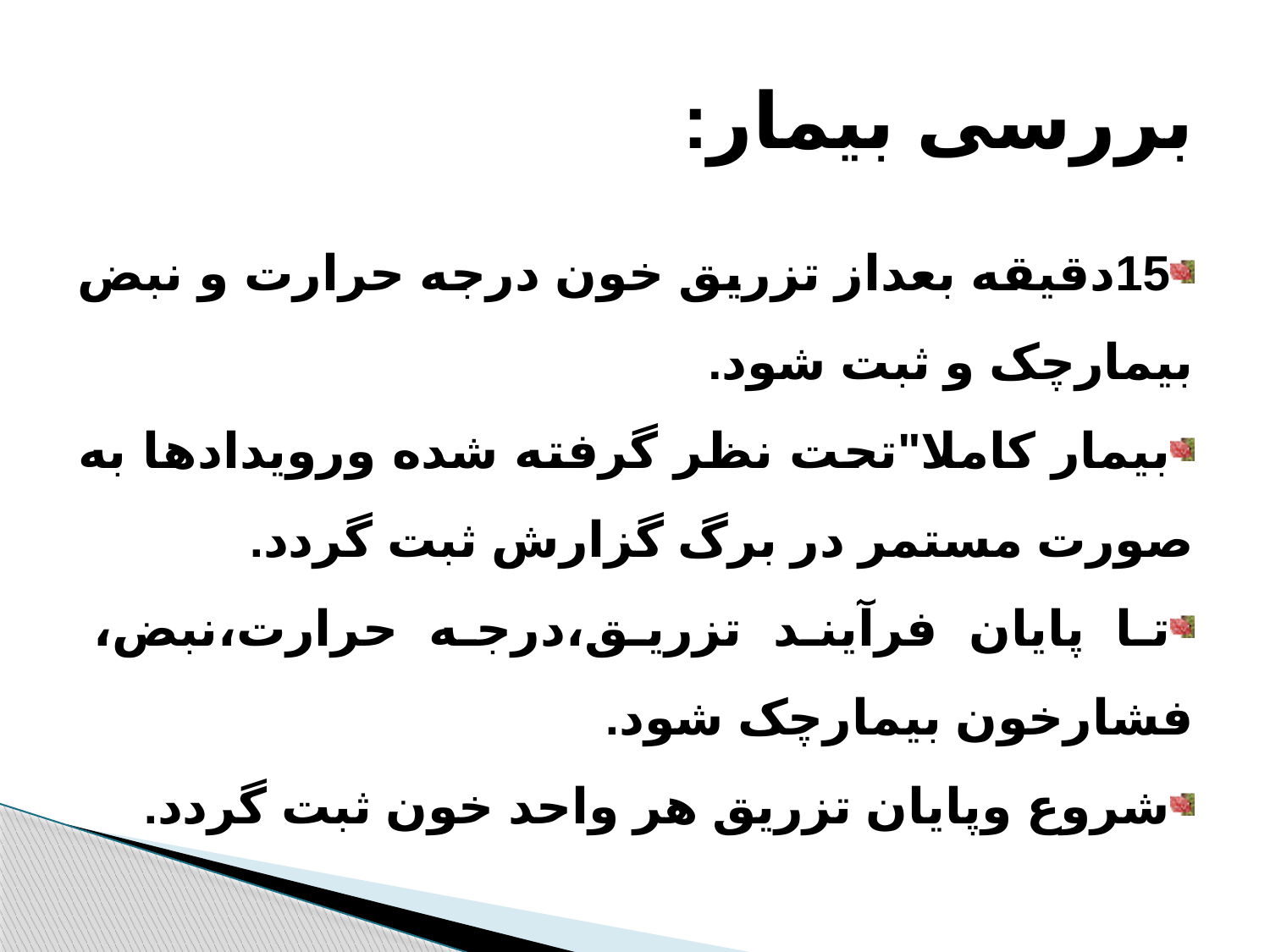

# بررسی بیمار:
15دقیقه بعداز تزریق خون درجه حرارت و نبض بیمارچک و ثبت شود.
بیمار کاملا"تحت نظر گرفته شده ورویدادها به صورت مستمر در برگ گزارش ثبت گردد.
تا پایان فرآیند تزریق،درجه حرارت،نبض، فشارخون بیمارچک شود.
شروع وپایان تزریق هر واحد خون ثبت گردد.